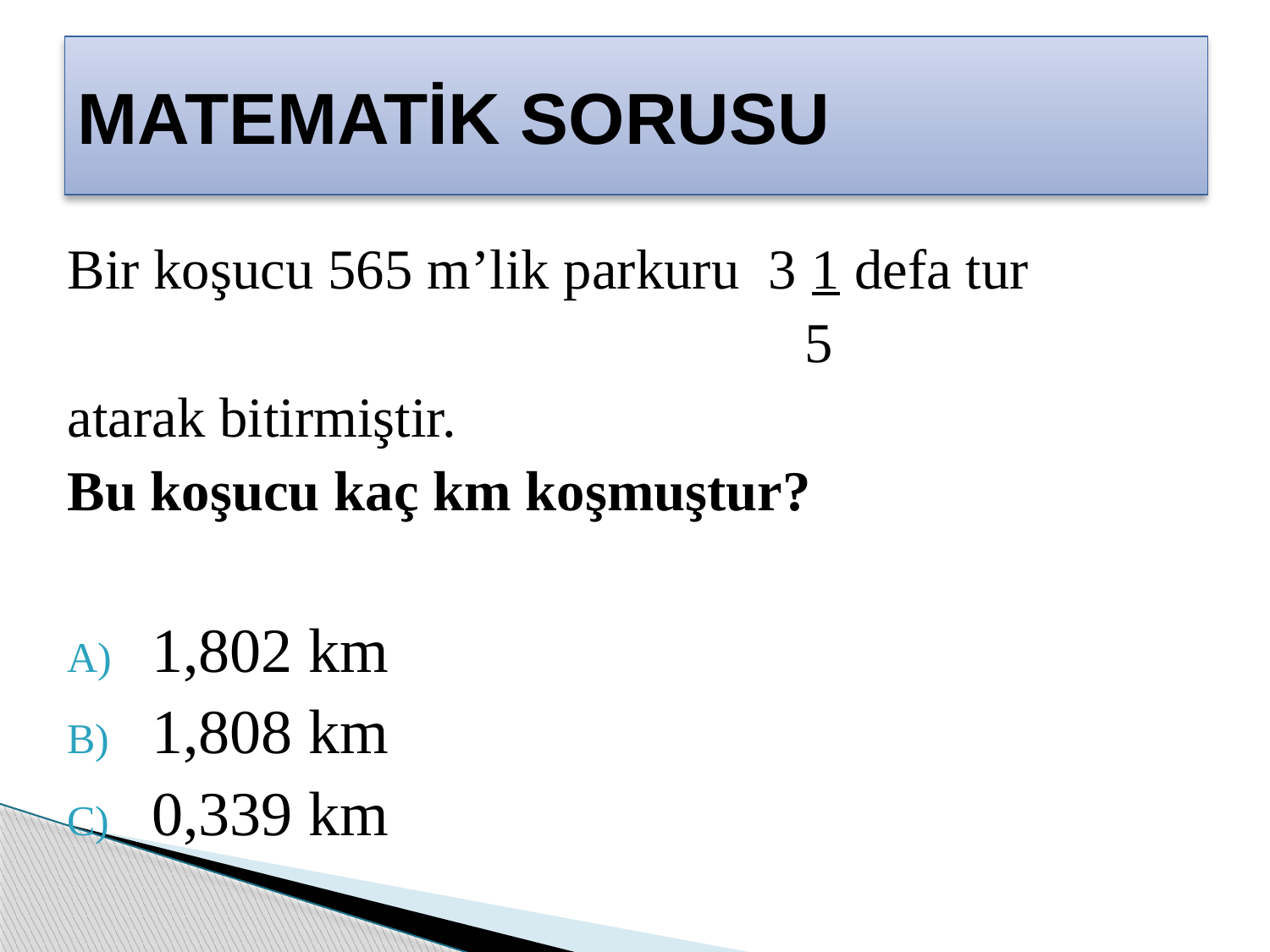

# MATEMATİK SORUSU
Bir koşucu 565 m’lik parkuru  3 1 defa tur
                                                    5
atarak bitirmiştir.
Bu koşucu kaç km koşmuştur?

 1,802 km
 1,808 km
 0,339 km